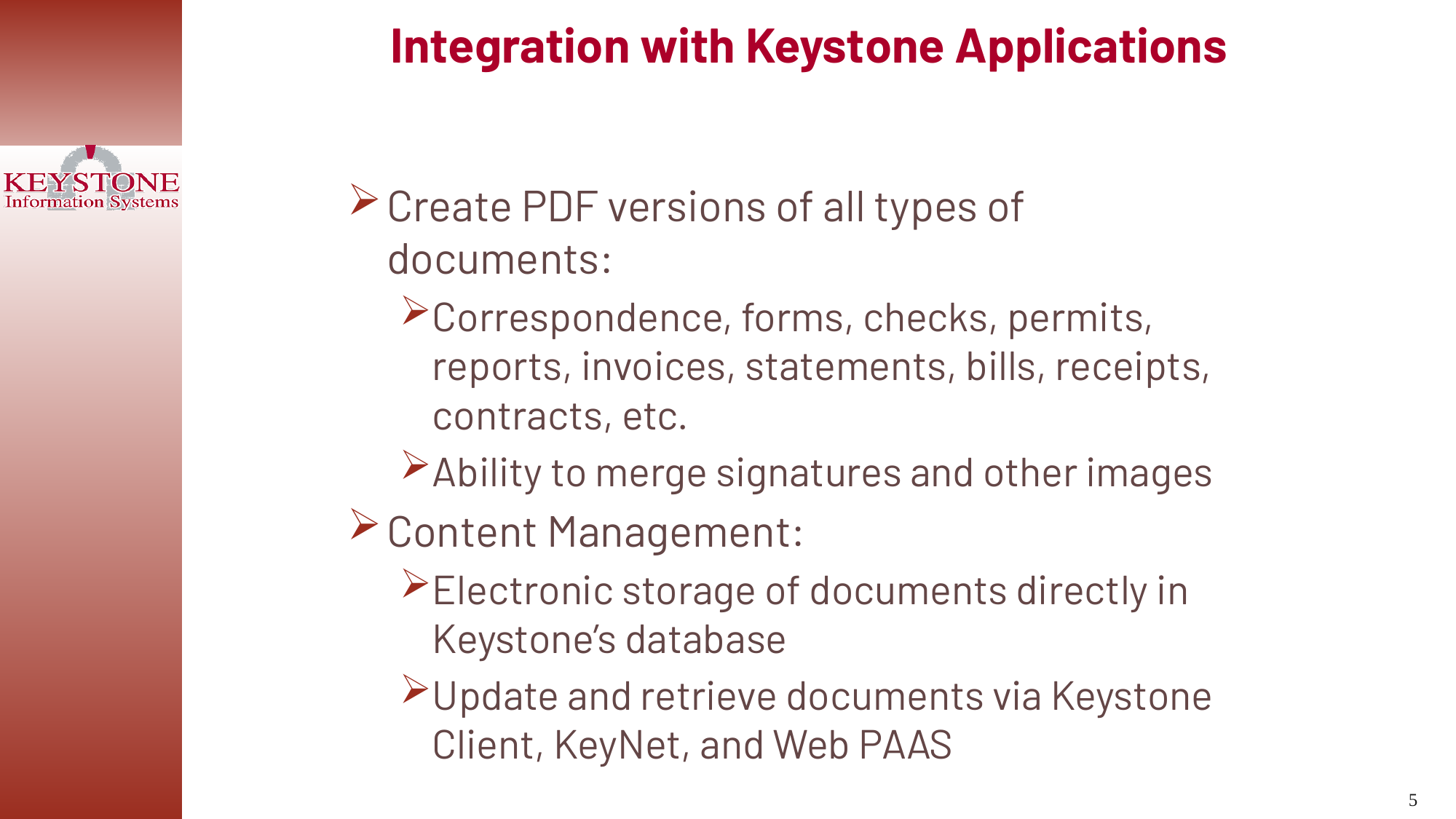

Integration with Keystone Applications
Create PDF versions of all types of documents:
Correspondence, forms, checks, permits, reports, invoices, statements, bills, receipts, contracts, etc.
Ability to merge signatures and other images
Content Management:
Electronic storage of documents directly in Keystone’s database
Update and retrieve documents via Keystone Client, KeyNet, and Web PAAS
5